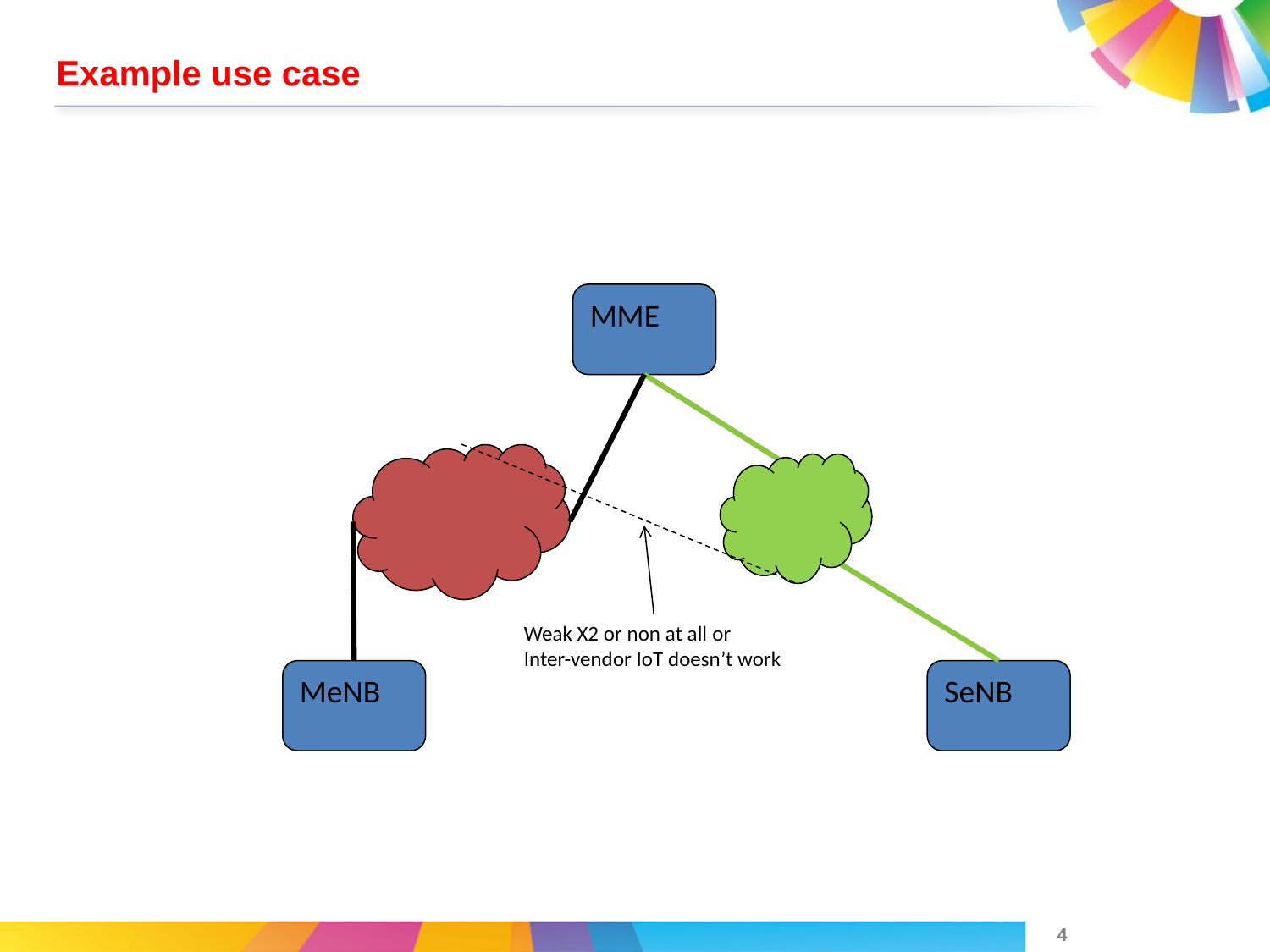

# Example use case

MME

Weak X2 or non at all or
Inter-vendor IoT doesn’t work
MeNB
SeNB